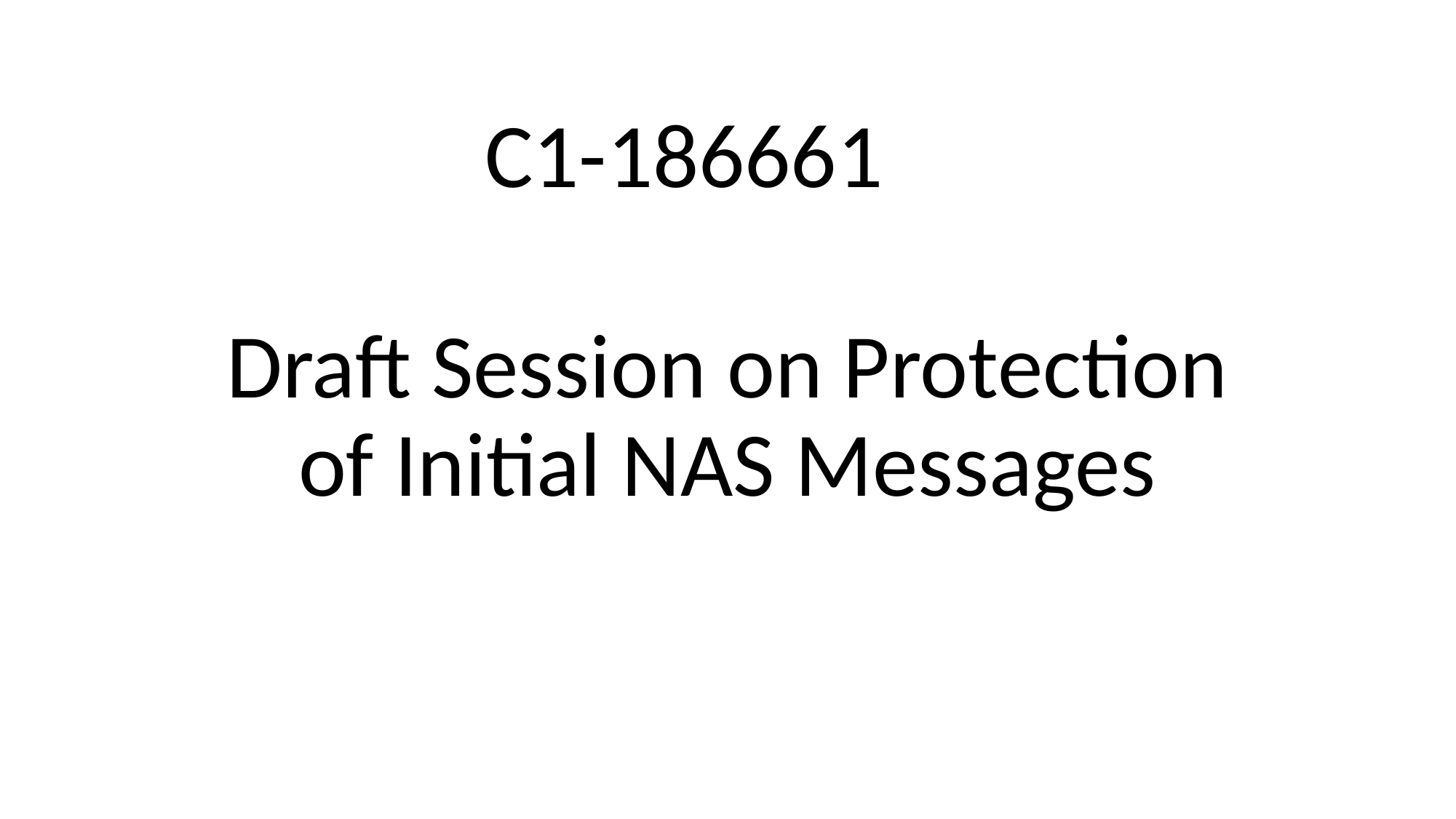

C1-186661
# Draft Session on Protection of Initial NAS Messages